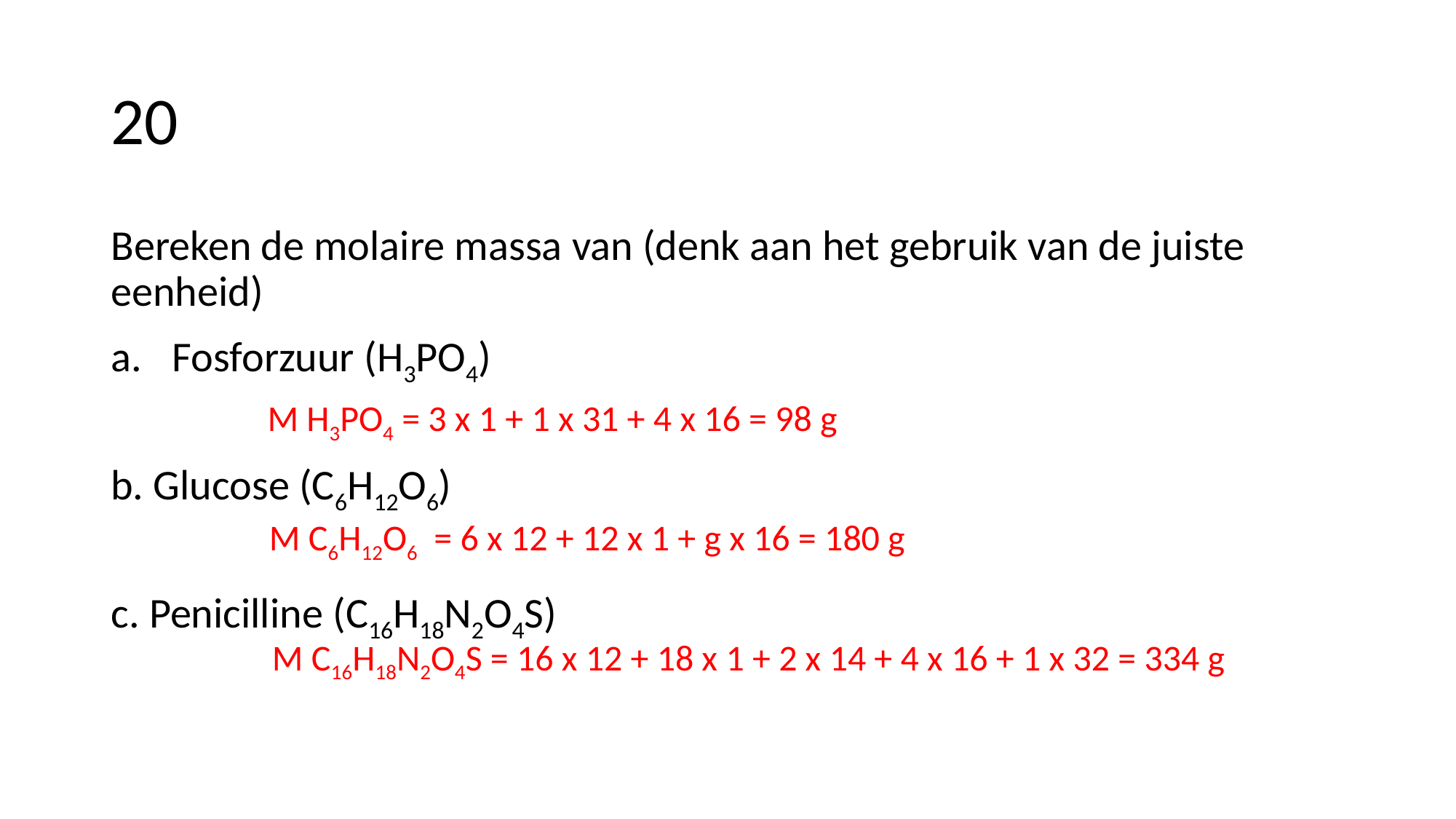

# 20
Bereken de molaire massa van (denk aan het gebruik van de juiste eenheid)
Fosforzuur (H3PO4)

b. Glucose (C6H12O6)

c. Penicilline (C16H18N2O4S)

M H3PO4 = 3 x 1 + 1 x 31 + 4 x 16 = 98 g

M C6H12O6  = 6 x 12 + 12 x 1 + g x 16 = 180 g

M C16H18N2O4S = 16 x 12 + 18 x 1 + 2 x 14 + 4 x 16 + 1 x 32 = 334 g